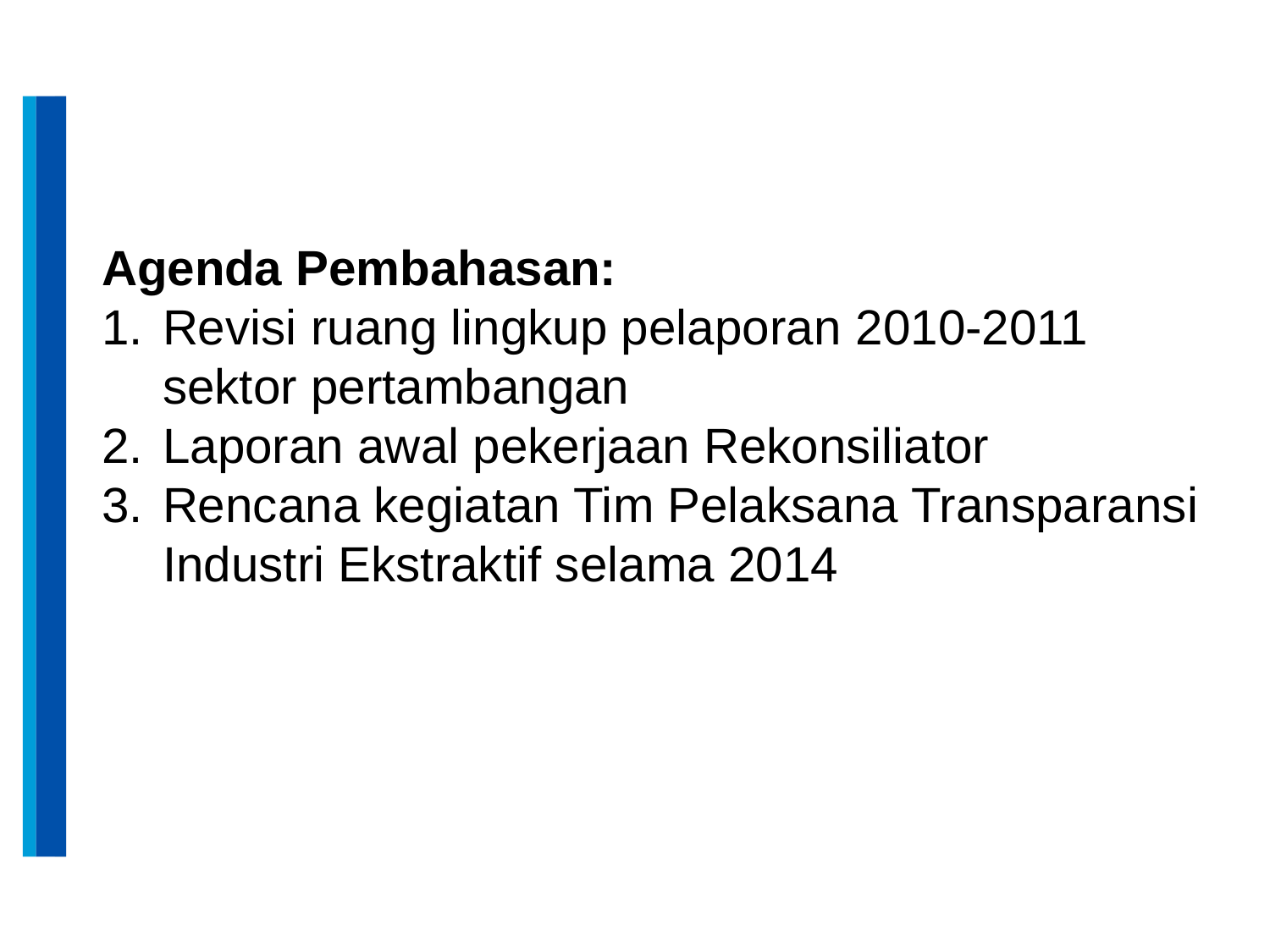

Agenda Pembahasan:
Revisi ruang lingkup pelaporan 2010-2011 sektor pertambangan
Laporan awal pekerjaan Rekonsiliator
Rencana kegiatan Tim Pelaksana Transparansi Industri Ekstraktif selama 2014